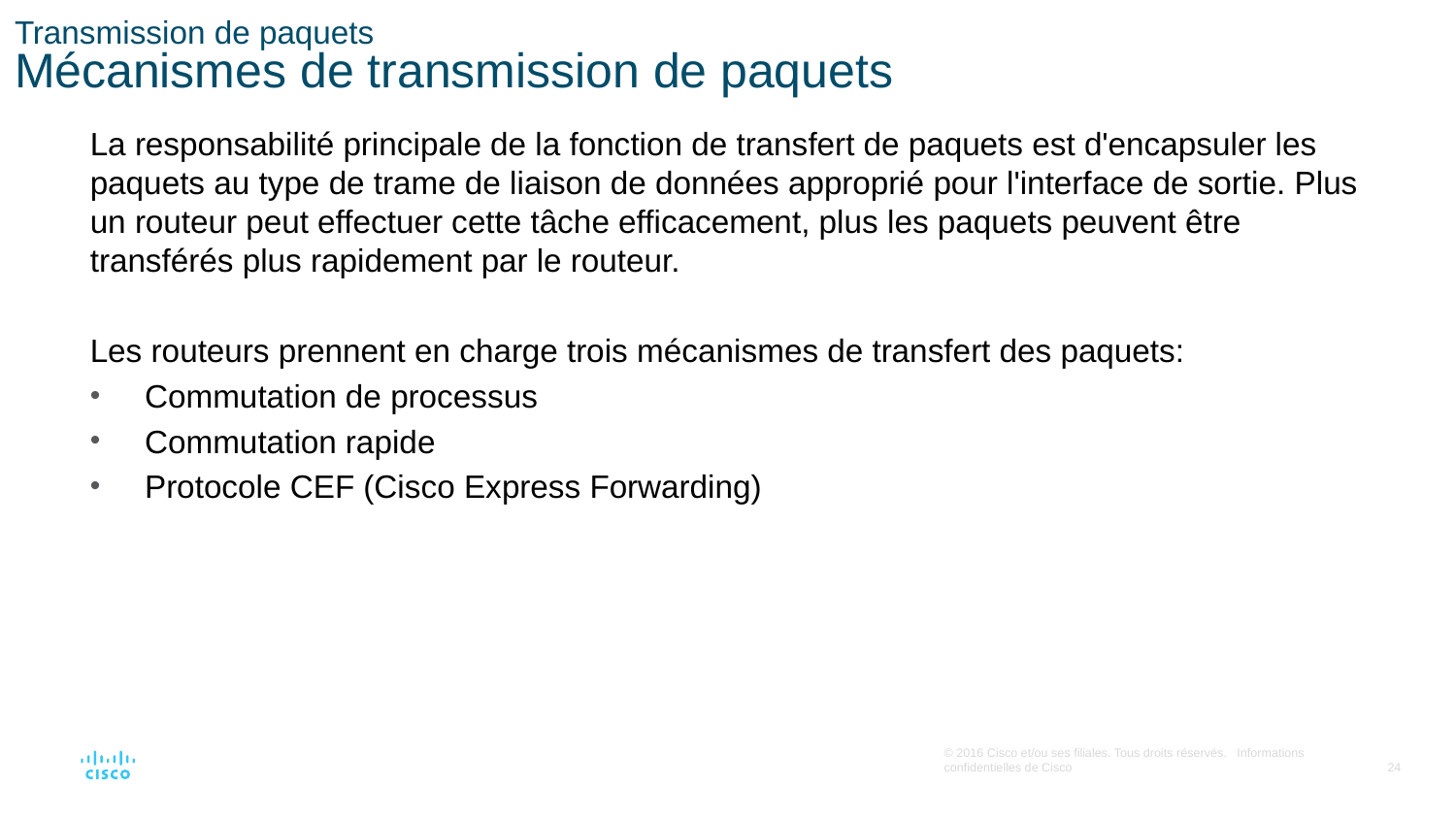

# Transmission de paquets Mécanismes de transmission de paquets
La responsabilité principale de la fonction de transfert de paquets est d'encapsuler les paquets au type de trame de liaison de données approprié pour l'interface de sortie. Plus un routeur peut effectuer cette tâche efficacement, plus les paquets peuvent être transférés plus rapidement par le routeur.

Les routeurs prennent en charge trois mécanismes de transfert des paquets:
Commutation de processus
Commutation rapide
Protocole CEF (Cisco Express Forwarding)